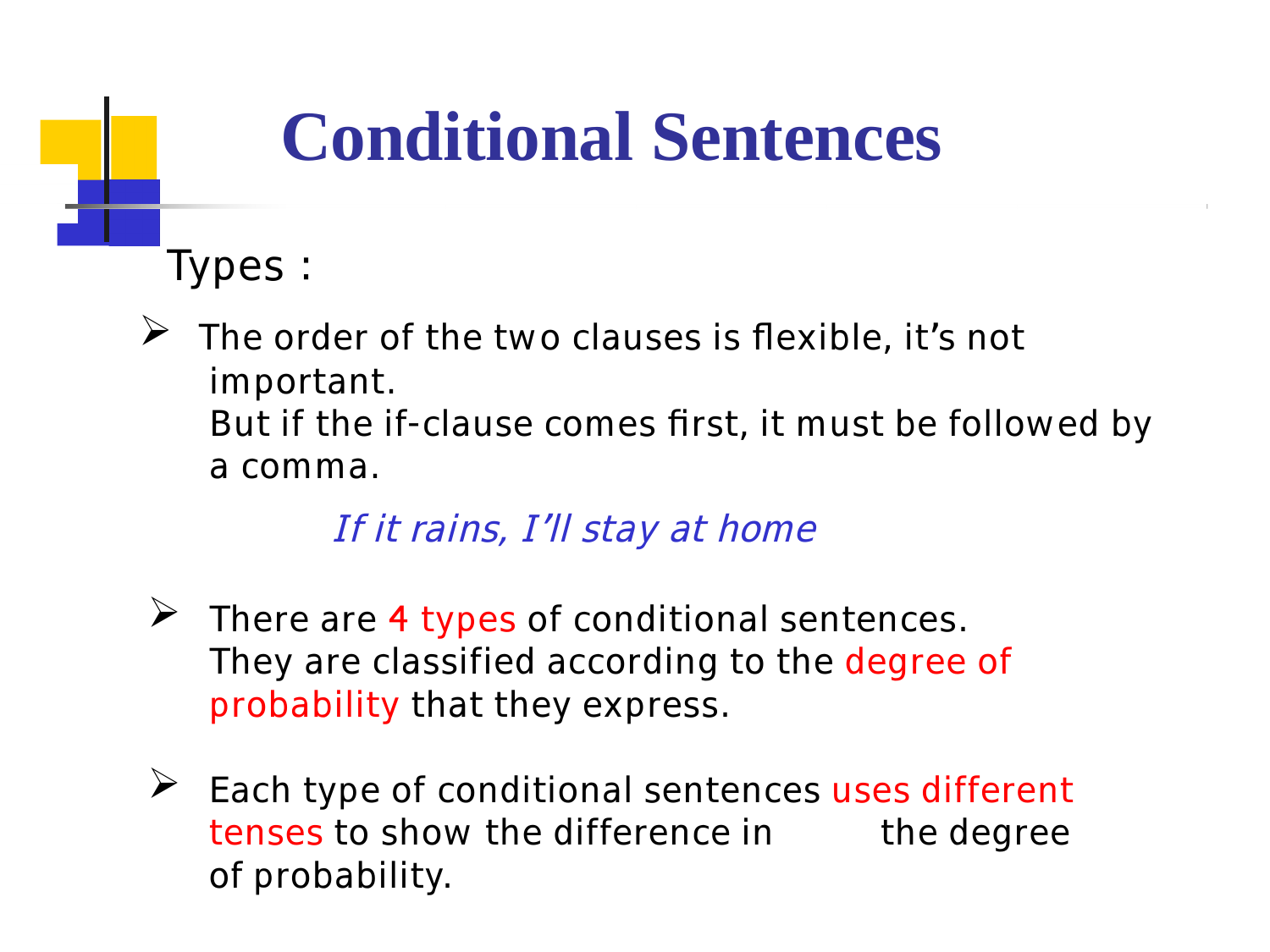

Conditional Sentences
Types :
The order of the two clauses is flexible, it’s not
important.
But if the if-clause comes first, it must be followed by a comma.
If it rains, I’ll stay at home

There are 4 types of conditional sentences. They are classified according to the degree of probability that they express.

Each type of conditional sentences uses different tenses to show the difference in	the degree of probability.